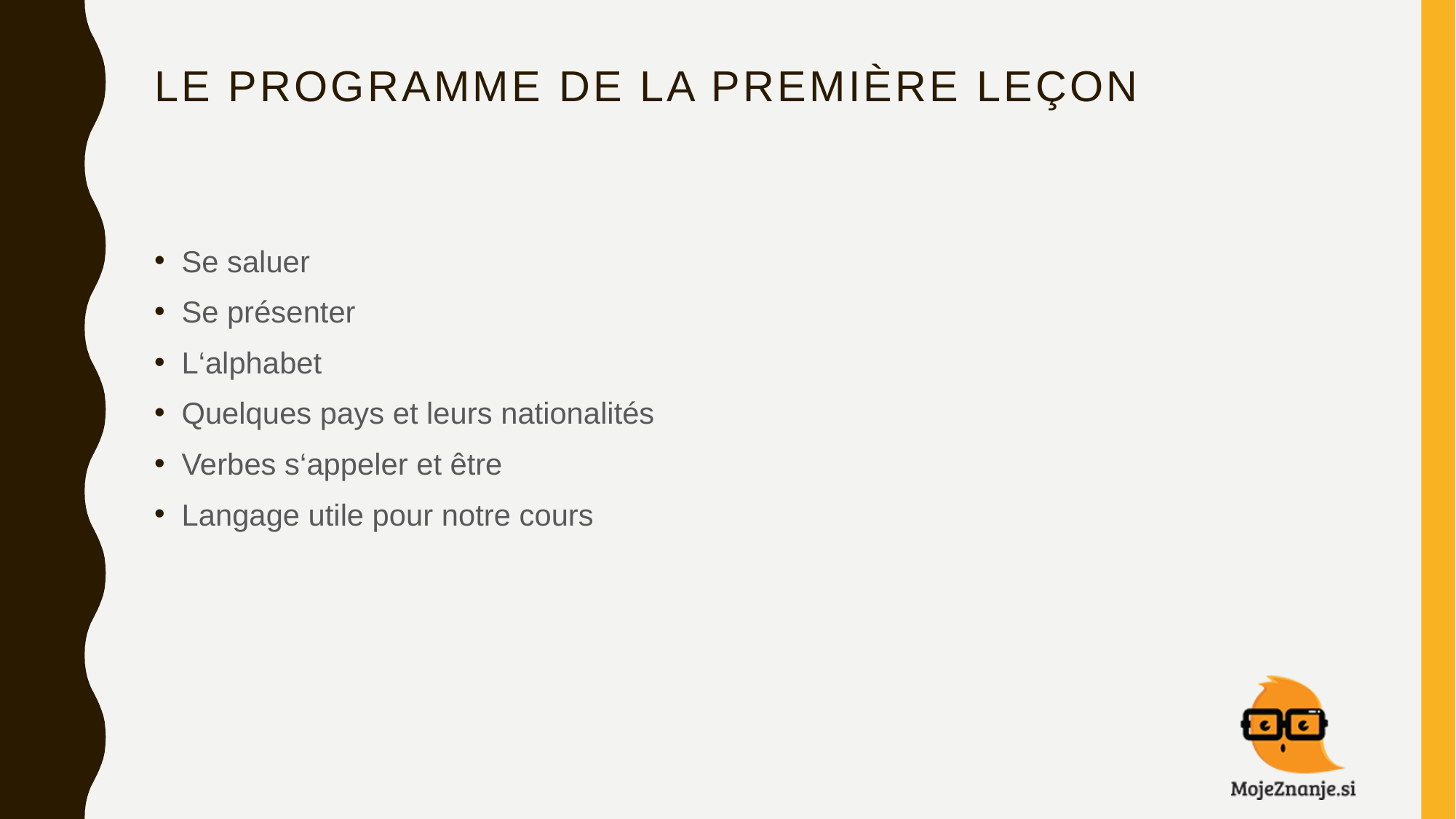

# Le programme de la première leçon
Se saluer
Se présenter
L‘alphabet
Quelques pays et leurs nationalités
Verbes s‘appeler et être
Langage utile pour notre cours